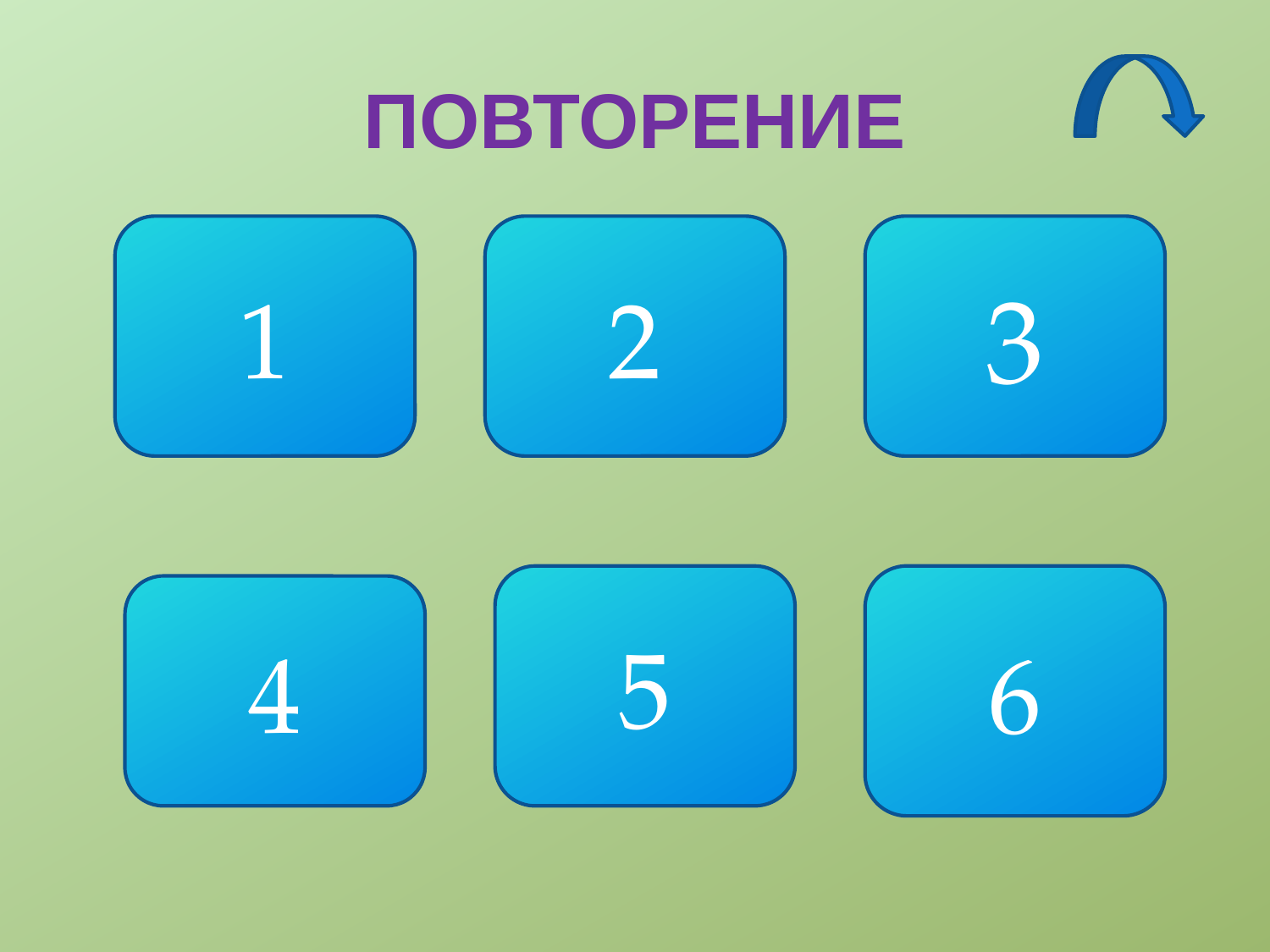

# ПОВТОРЕНИЕ

1
2
3
5
6
4